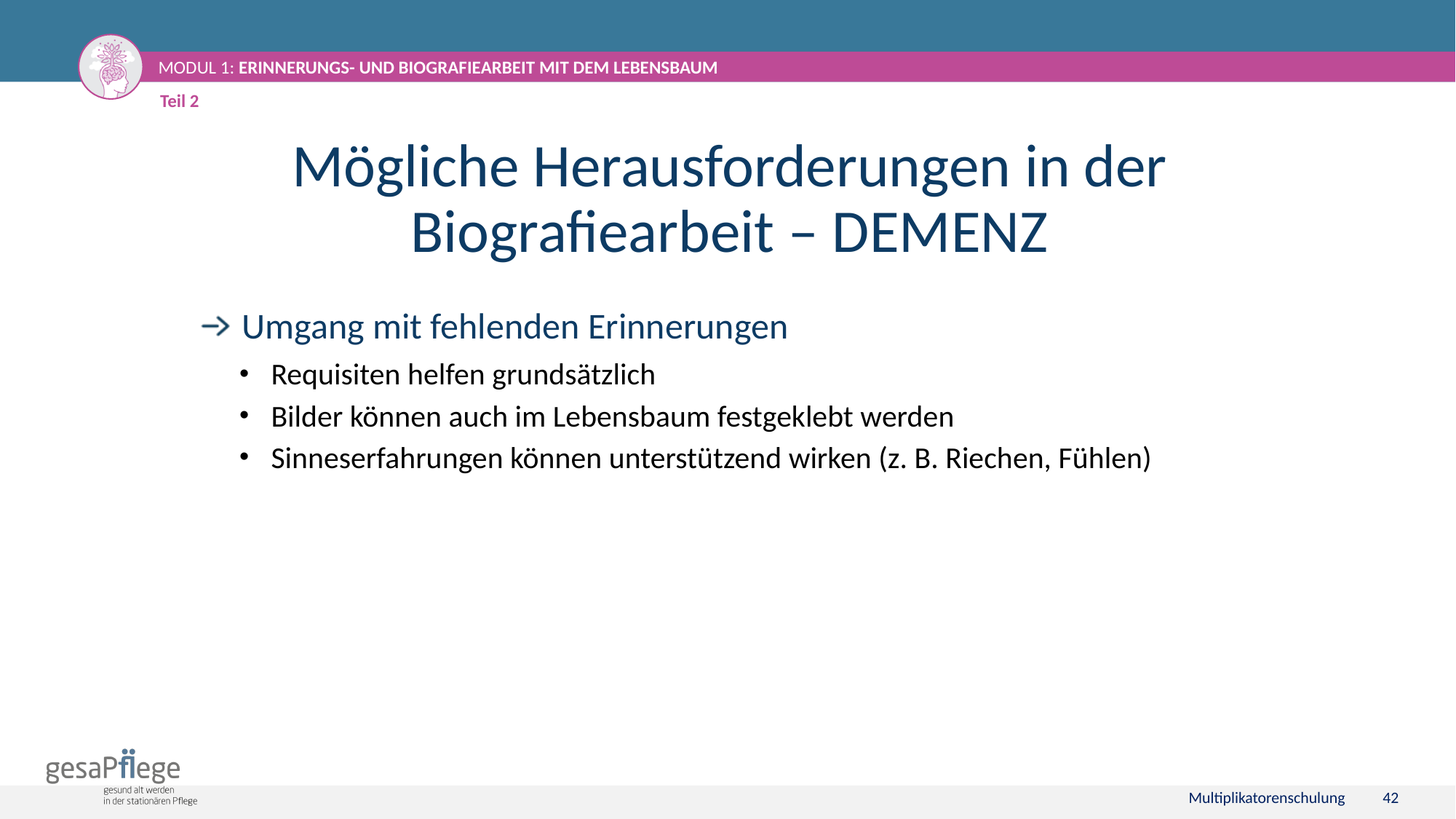

Teil 2
# Mögliche Herausforderungen in der Biografiearbeit – DEMENZ
Umgang mit fehlenden Erinnerungen
Requisiten helfen grundsätzlich
Bilder können auch im Lebensbaum festgeklebt werden
Sinneserfahrungen können unterstützend wirken (z. B. Riechen, Fühlen)
Multiplikatorenschulung
42